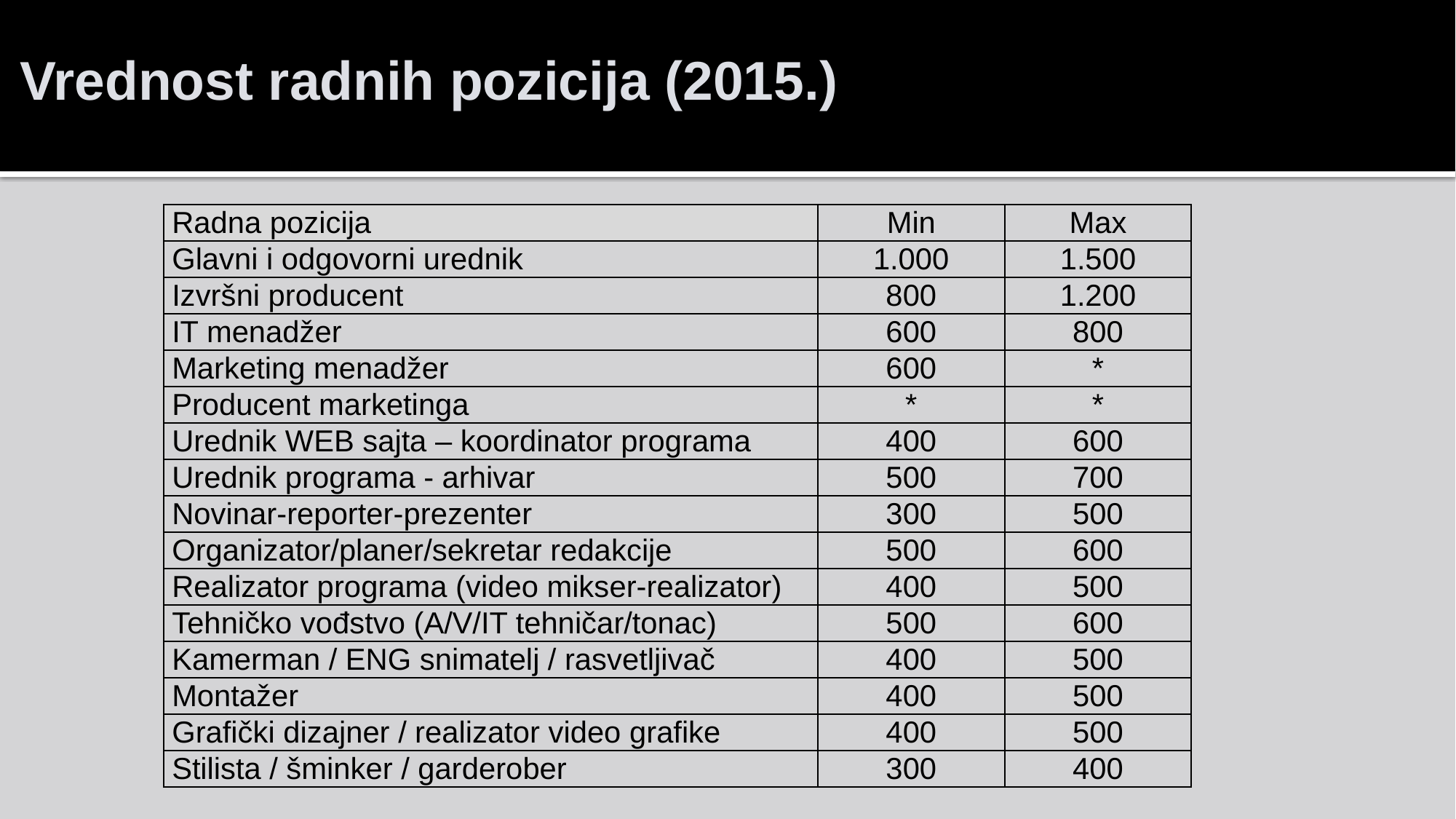

Vrednost radnih pozicija (2015.)

| Radna pozicija | Min | Max |
| --- | --- | --- |
| Glavni i odgovorni urednik | 1.000 | 1.500 |
| Izvršni producent | 800 | 1.200 |
| IT menadžer | 600 | 800 |
| Marketing menadžer | 600 | \* |
| Producent marketinga | \* | \* |
| Urednik WEB sajta – koordinator programa | 400 | 600 |
| Urednik programa - arhivar | 500 | 700 |
| Novinar-reporter-prezenter | 300 | 500 |
| Organizator/planer/sekretar redakcije | 500 | 600 |
| Realizator programa (video mikser-realizator) | 400 | 500 |
| Tehničko vođstvo (A/V/IT tehničar/tonac) | 500 | 600 |
| Kamerman / ENG snimatelj / rasvetljivač | 400 | 500 |
| Montažer | 400 | 500 |
| Grafički dizajner / realizator video grafike | 400 | 500 |
| Stilista / šminker / garderober | 300 | 400 |